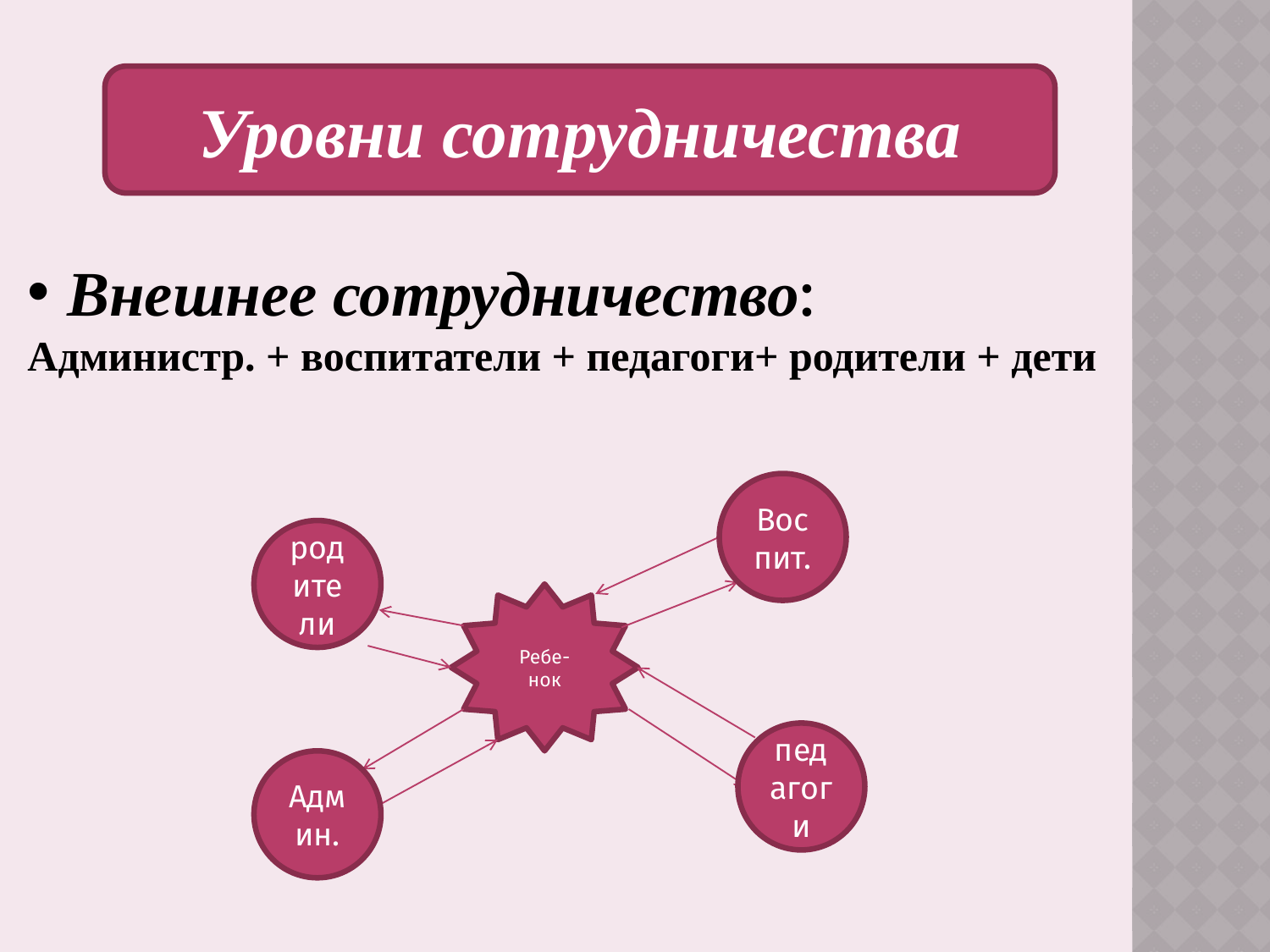

Уровни сотрудничества
Внешнее сотрудничество:
Администр. + воспитатели + педагоги+ родители + дети
Воспит.
родители
Ребе-нок
педагоги
Админ.